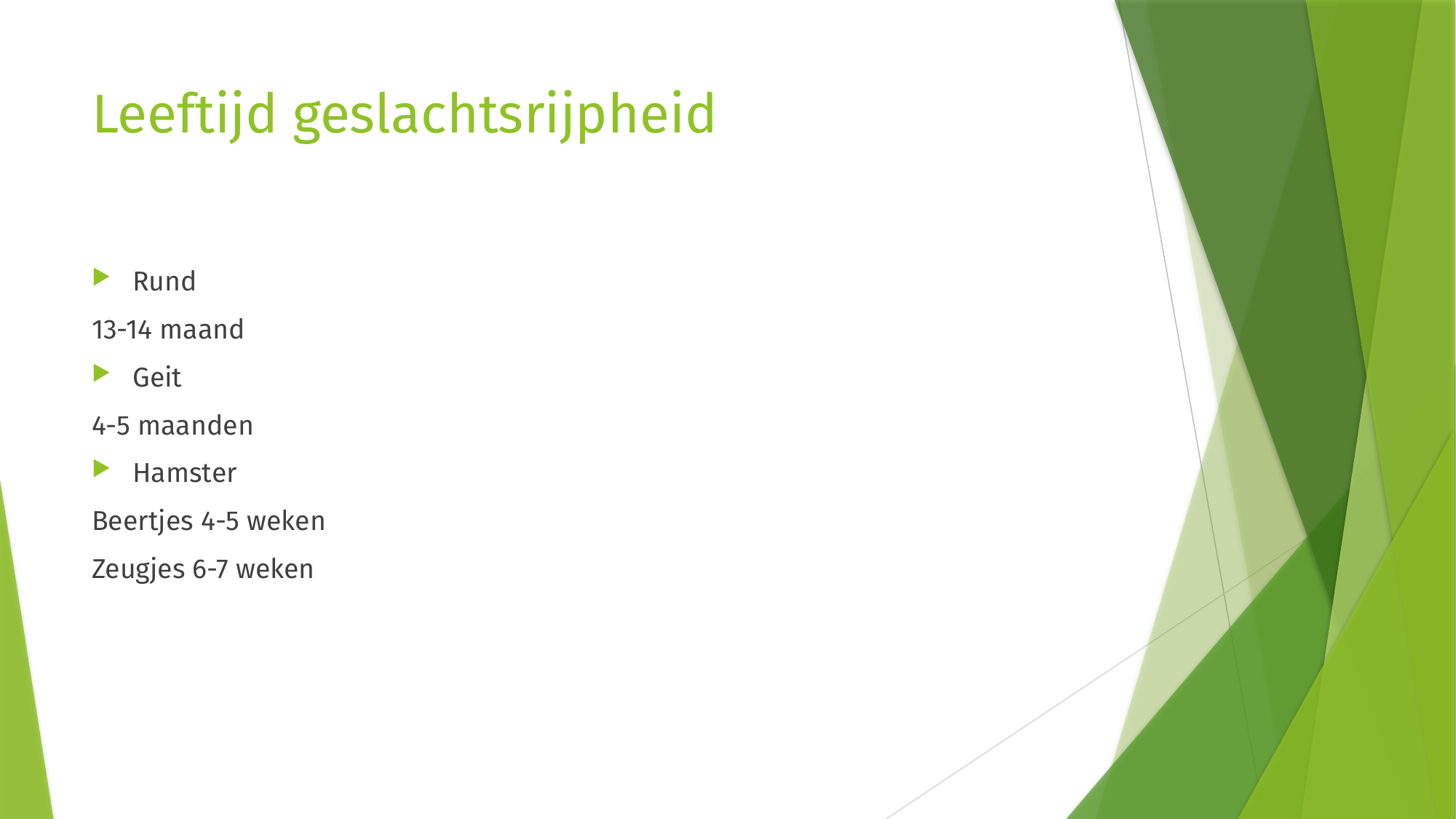

# Leeftijd geslachtsrijpheid
Rund
13-14 maand
Geit
4-5 maanden
Hamster
Beertjes 4-5 weken
Zeugjes 6-7 weken